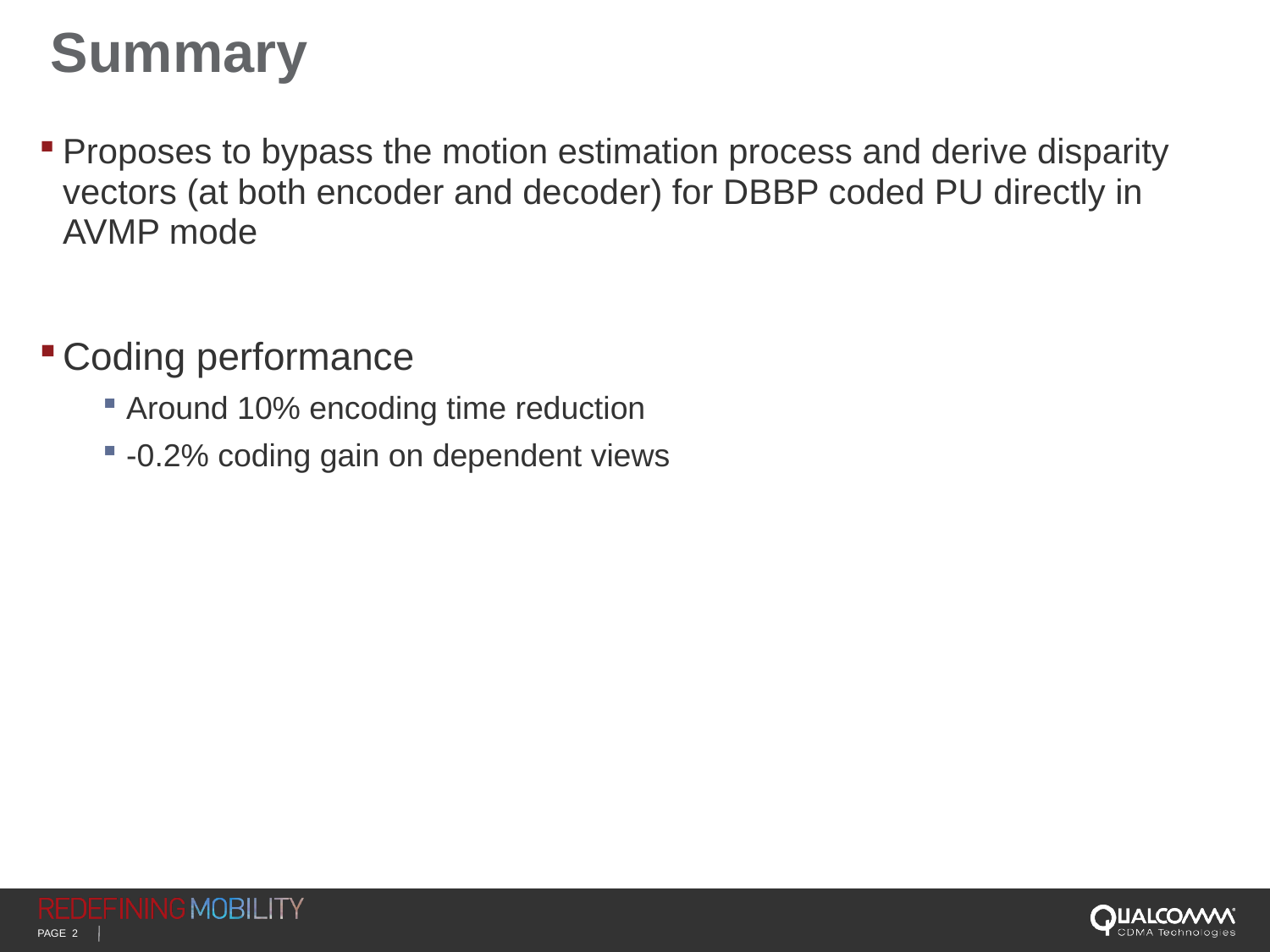

# Summary
Proposes to bypass the motion estimation process and derive disparity vectors (at both encoder and decoder) for DBBP coded PU directly in AVMP mode

Coding performance
Around 10% encoding time reduction
-0.2% coding gain on dependent views